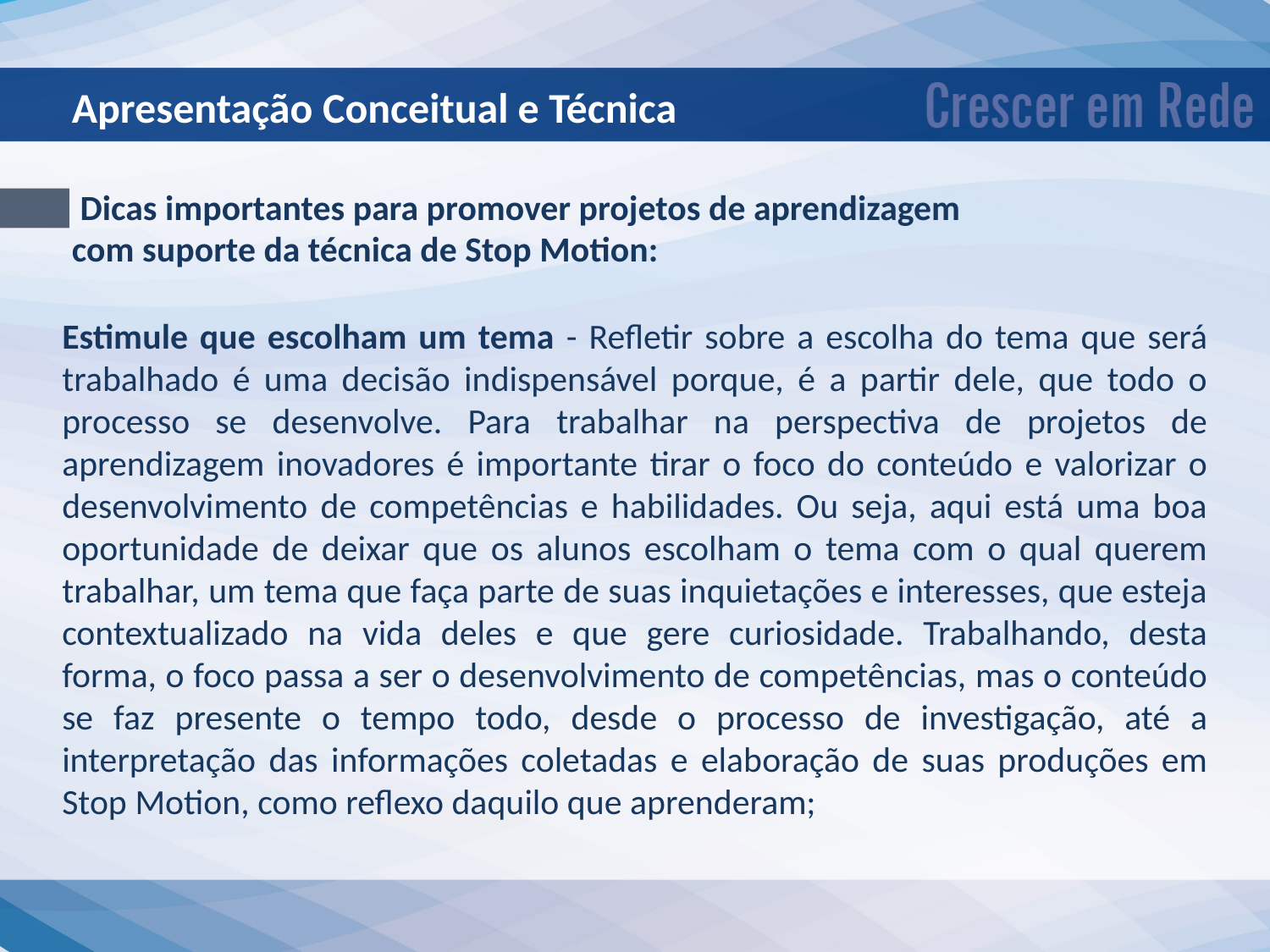

Apresentação Conceitual e Técnica
 Dicas importantes para promover projetos de aprendizagem com suporte da técnica de Stop Motion:

Estimule que escolham um tema - Refletir sobre a escolha do tema que será trabalhado é uma decisão indispensável porque, é a partir dele, que todo o processo se desenvolve. Para trabalhar na perspectiva de projetos de aprendizagem inovadores é importante tirar o foco do conteúdo e valorizar o desenvolvimento de competências e habilidades. Ou seja, aqui está uma boa oportunidade de deixar que os alunos escolham o tema com o qual querem trabalhar, um tema que faça parte de suas inquietações e interesses, que esteja contextualizado na vida deles e que gere curiosidade. Trabalhando, desta forma, o foco passa a ser o desenvolvimento de competências, mas o conteúdo se faz presente o tempo todo, desde o processo de investigação, até a interpretação das informações coletadas e elaboração de suas produções em Stop Motion, como reflexo daquilo que aprenderam;